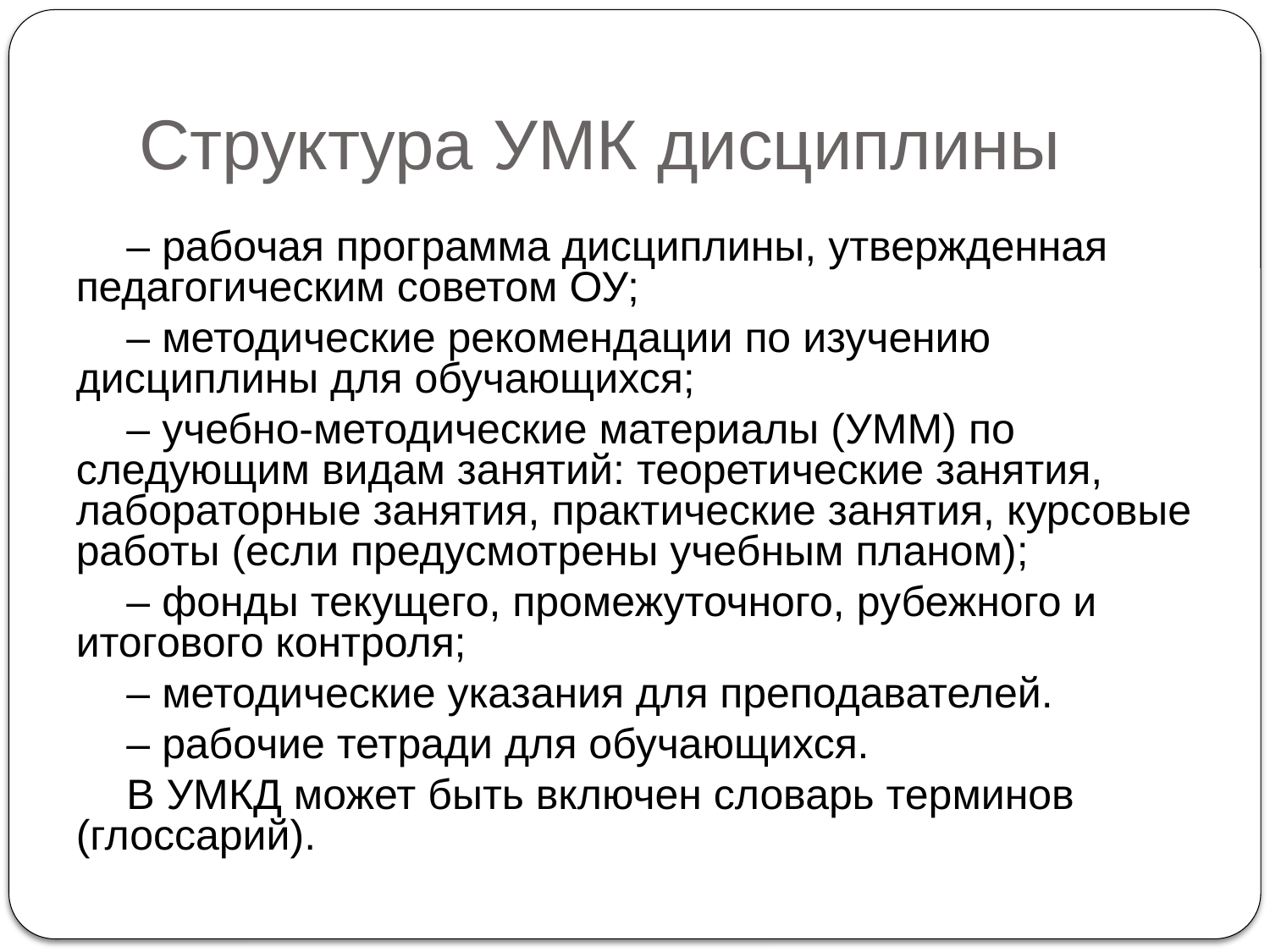

# Структура УМК дисциплины
– рабочая программа дисциплины, утвержденная педагогическим советом ОУ;
– методические рекомендации по изучению дисциплины для обучающихся;
– учебно-методические материалы (УММ) по следующим видам занятий: теоретические занятия, лабораторные занятия, практические занятия, курсовые работы (если предусмотрены учебным планом);
– фонды текущего, промежуточного, рубежного и итогового контроля;
– методические указания для преподавателей.
– рабочие тетради для обучающихся.
В УМКД может быть включен словарь терминов (глоссарий).